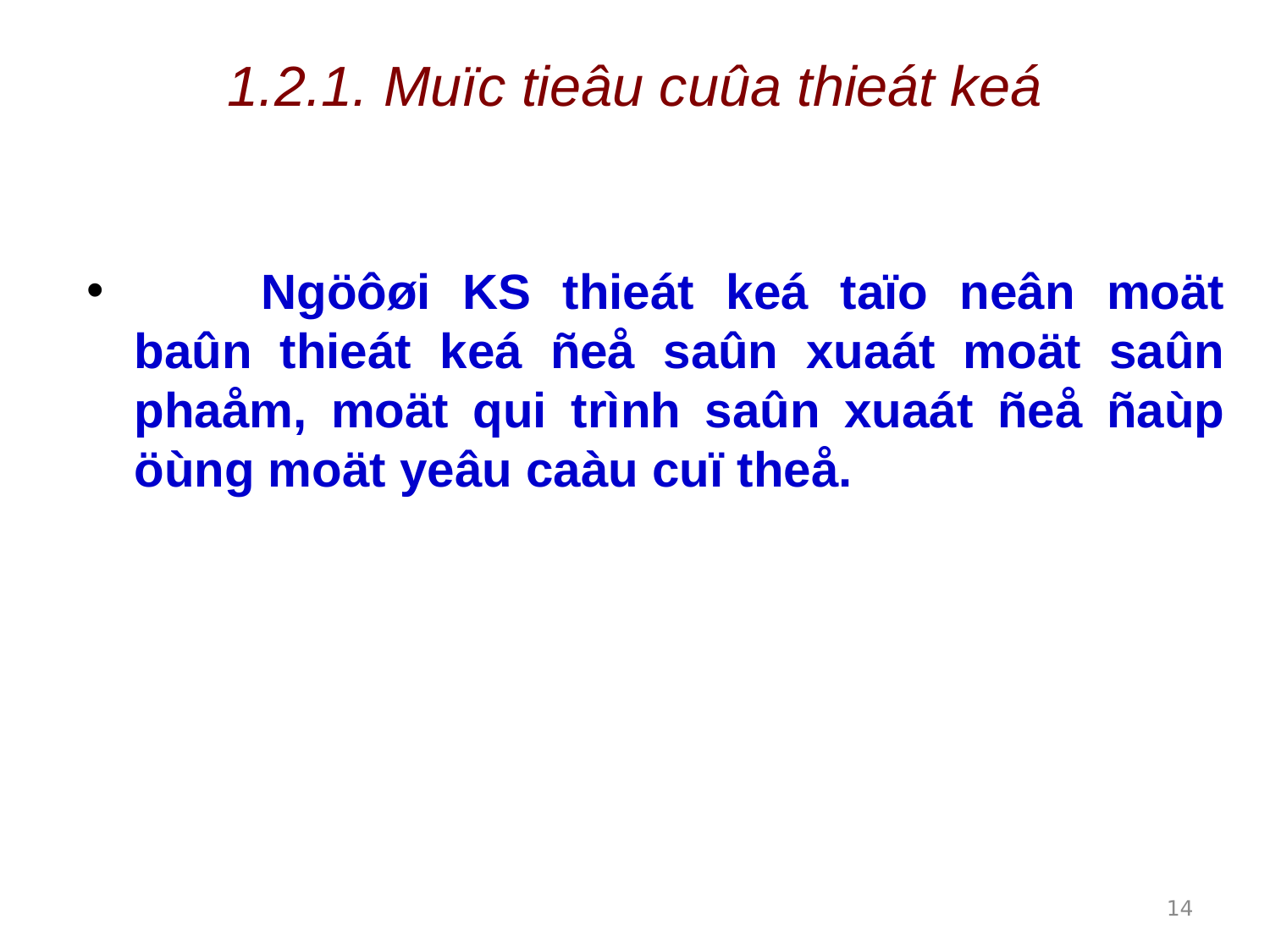

# 1.2.1. Muïc tieâu cuûa thieát keá
	Ngöôøi KS thieát keá taïo neân moät baûn thieát keá ñeå saûn xuaát moät saûn phaåm, moät qui trình saûn xuaát ñeå ñaùp öùng moät yeâu caàu cuï theå.
14